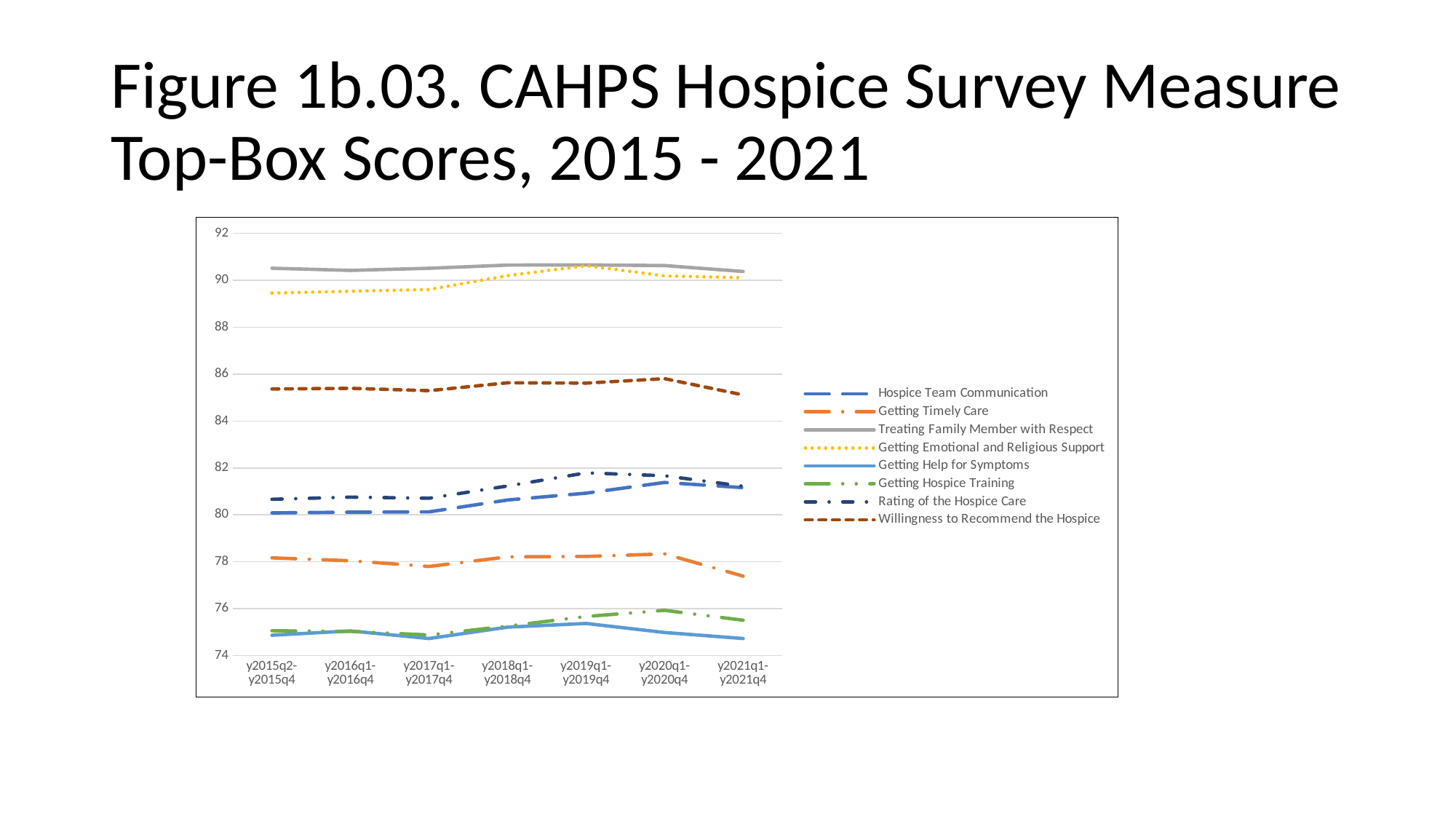

# Figure 1b.03. CAHPS Hospice Survey Measure Top-Box Scores, 2015 - 2021

### Chart

| Category | Hospice Team Communication | Getting Timely Care | Treating Family Member with Respect | Getting Emotional and Religious Support | Getting Help for Symptoms | Getting Hospice Training | Rating of the Hospice Care | Willingness to Recommend the Hospice |
|---|---|---|---|---|---|---|---|---|
| y2015q2-
y2015q4 | 80.0811 | 78.1643 | 90.5197 | 89.4577 | 74.8653 | 75.0548 | 80.661495 | 85.367419 |
| y2016q1-
y2016q4 | 80.1121 | 78.0402 | 90.4252 | 89.5409 | 75.0472 | 75.0269 | 80.755289 | 85.397038 |
| y2017q1-
y2017q4 | 80.1262 | 77.7976 | 90.5176 | 89.6121 | 74.7243 | 74.8763 | 80.707334 | 85.296192 |
| y2018q1-
y2018q4 | 80.6312 | 78.2052 | 90.6537 | 90.2017 | 75.2102 | 75.2532 | 81.229901 | 85.631876 |
| y2019q1-
y2019q4 | 80.9224 | 78.2243 | 90.6601 | 90.6305 | 75.3653 | 75.6634 | 81.788434 | 85.619182 |
| y2020q1-
y2020q4 | 81.3808 | 78.3322 | 90.6326 | 90.1904 | 74.9803 | 75.9258 | 81.665726 | 85.807475 |
| y2021q1-
y2021q4 | 81.1587 | 77.385 | 90.3801 | 90.1142 | 74.7236 | 75.5025 | 81.218618 | 85.114951 |